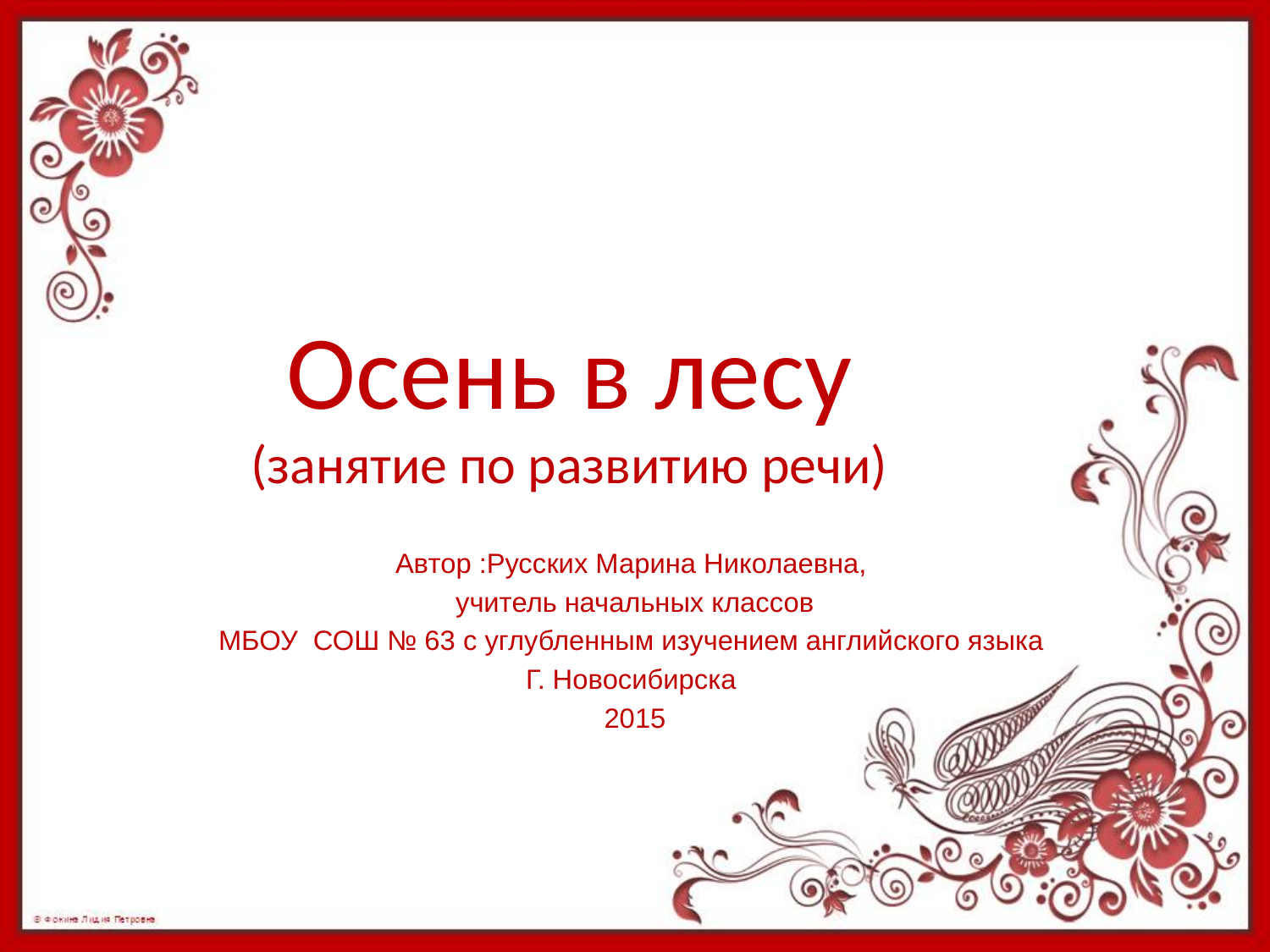

# Осень в лесу (занятие по развитию речи)
Автор :Русских Марина Николаевна,
учитель начальных классов
МБОУ  СОШ № 63 с углубленным изучением английского языка
Г. Новосибирска
2015